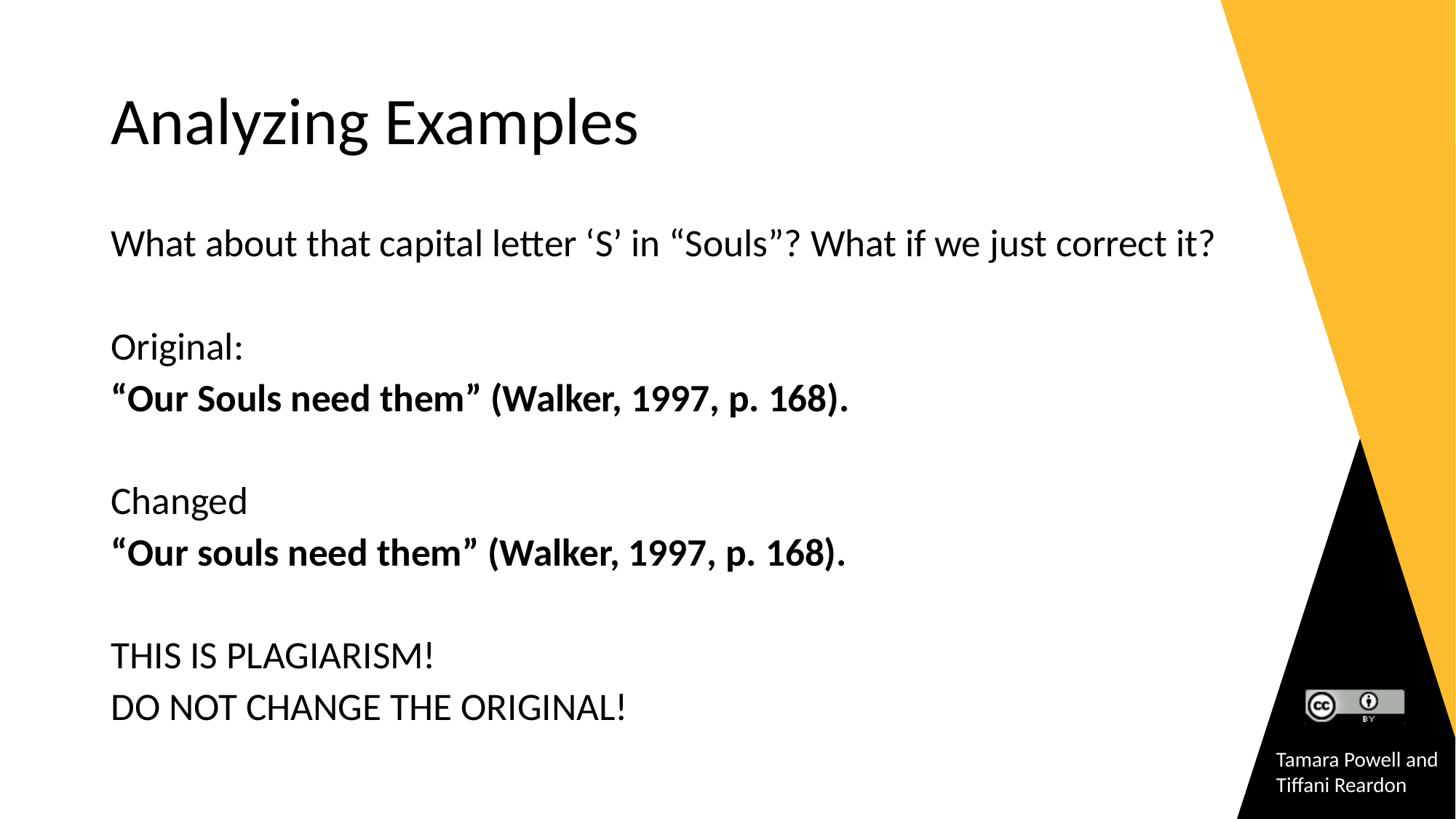

# Analyzing Examples
What about that capital letter ‘S’ in “Souls”? What if we just correct it?

Original:
“Our Souls need them” (Walker, 1997, p. 168).

Changed
“Our souls need them” (Walker, 1997, p. 168).

THIS IS PLAGIARISM!
DO NOT CHANGE THE ORIGINAL!